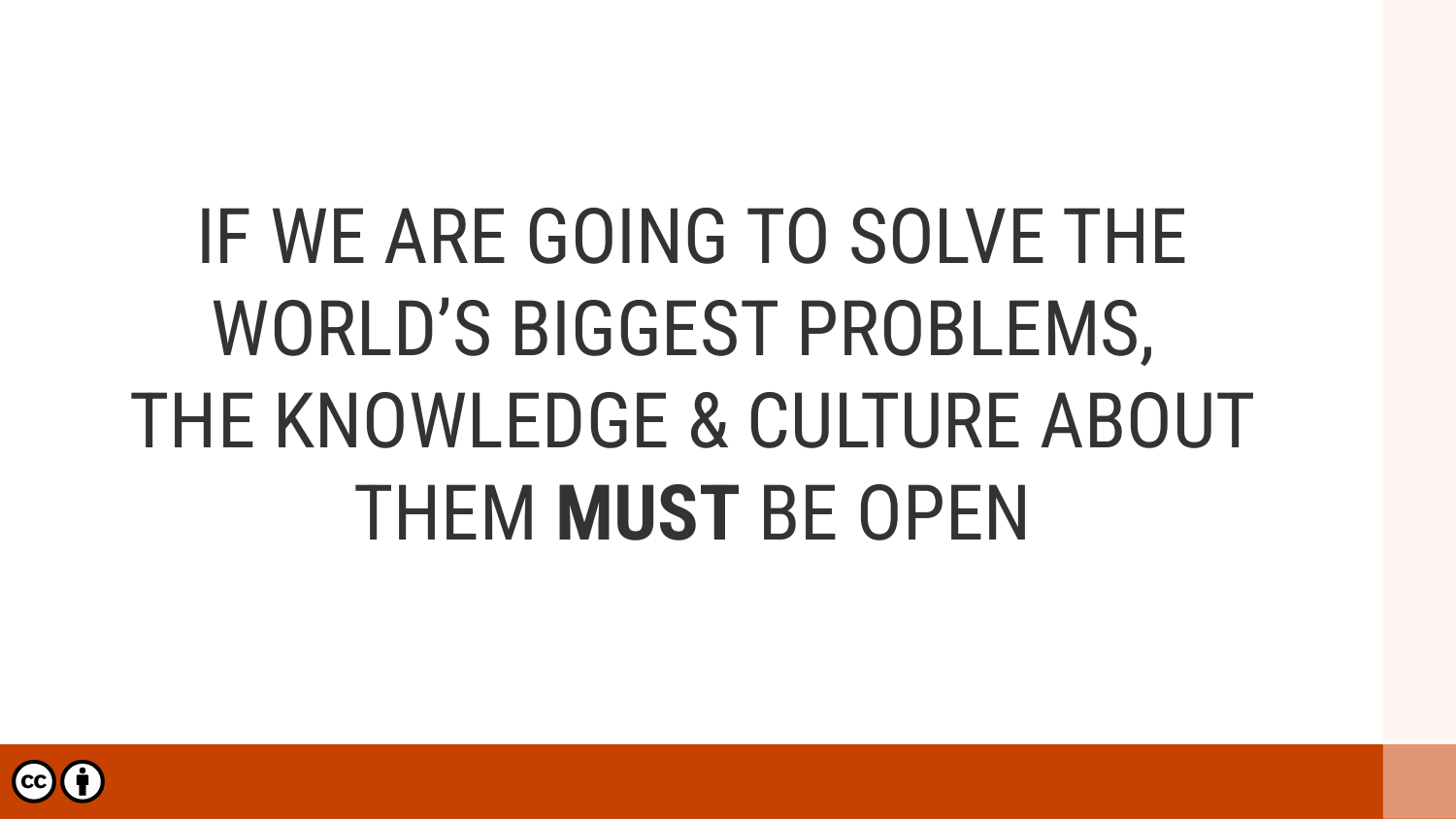

# IF WE ARE GOING TO SOLVE THE WORLD’S BIGGEST PROBLEMS,
THE KNOWLEDGE & CULTURE ABOUT THEM MUST BE OPEN